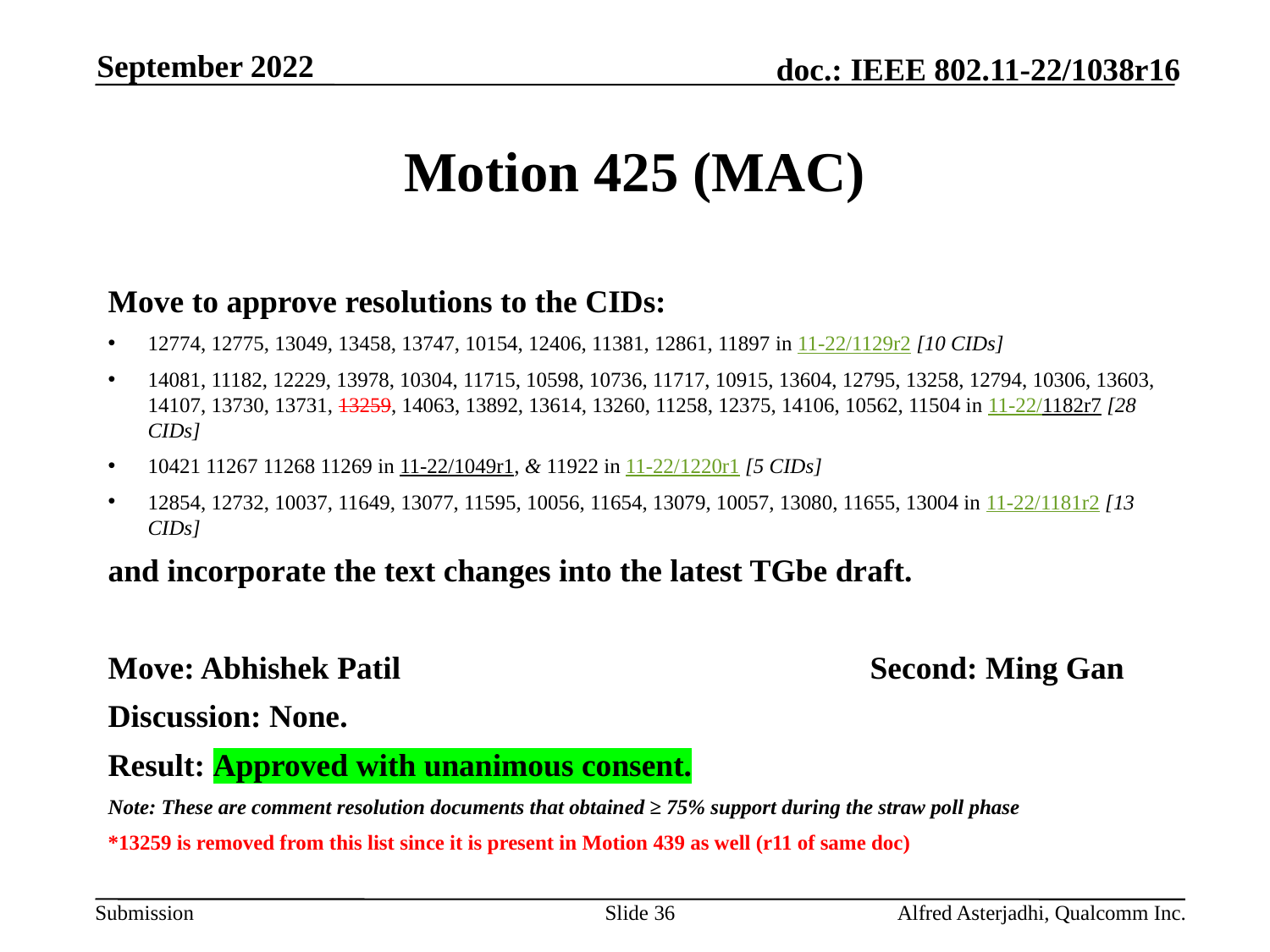

September 2022
# Motion 425 (MAC)
Move to approve resolutions to the CIDs:
12774, 12775, 13049, 13458, 13747, 10154, 12406, 11381, 12861, 11897 in 11-22/1129r2 [10 CIDs]
14081, 11182, 12229, 13978, 10304, 11715, 10598, 10736, 11717, 10915, 13604, 12795, 13258, 12794, 10306, 13603, 14107, 13730, 13731, 13259, 14063, 13892, 13614, 13260, 11258, 12375, 14106, 10562, 11504 in 11-22/1182r7 [28 CIDs]
10421 11267 11268 11269 in 11-22/1049r1, & 11922 in 11-22/1220r1 [5 CIDs]
12854, 12732, 10037, 11649, 13077, 11595, 10056, 11654, 13079, 10057, 13080, 11655, 13004 in 11-22/1181r2 [13 CIDs]
and incorporate the text changes into the latest TGbe draft.

Move: Abhishek Patil				Second: Ming Gan
Discussion: None.
Result: Approved with unanimous consent.
Note: These are comment resolution documents that obtained ≥ 75% support during the straw poll phase
*13259 is removed from this list since it is present in Motion 439 as well (r11 of same doc)
Slide 36
Alfred Asterjadhi, Qualcomm Inc.